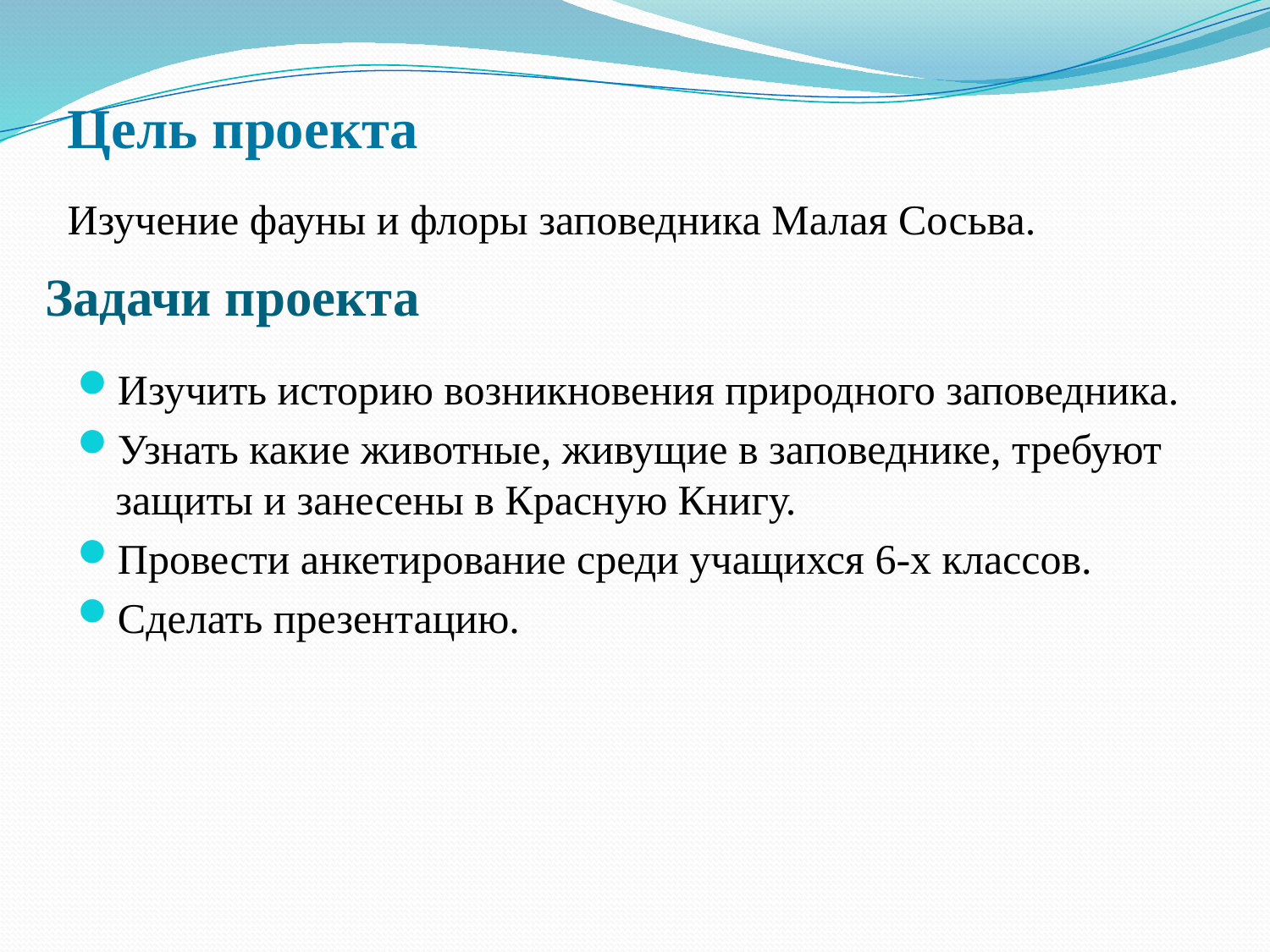

Цель проекта
Изучение фауны и флоры заповедника Малая Сосьва.
# Задачи проекта
Изучить историю возникновения природного заповедника.
Узнать какие животные, живущие в заповеднике, требуют защиты и занесены в Красную Книгу.
Провести анкетирование среди учащихся 6-х классов.
Сделать презентацию.